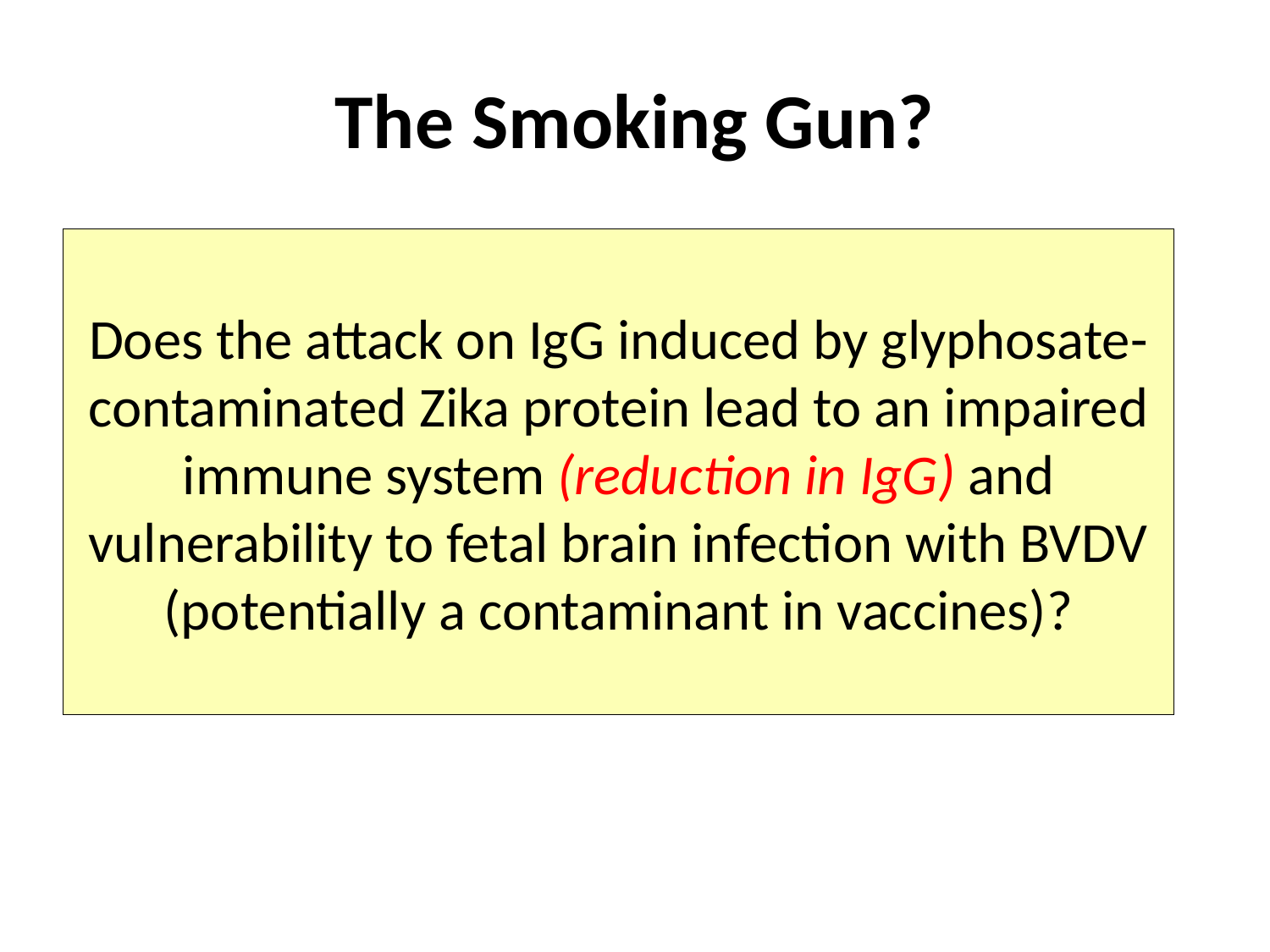

# The Smoking Gun?

Does the attack on IgG induced by glyphosate-contaminated Zika protein lead to an impaired immune system (reduction in IgG) and vulnerability to fetal brain infection with BVDV (potentially a contaminant in vaccines)?